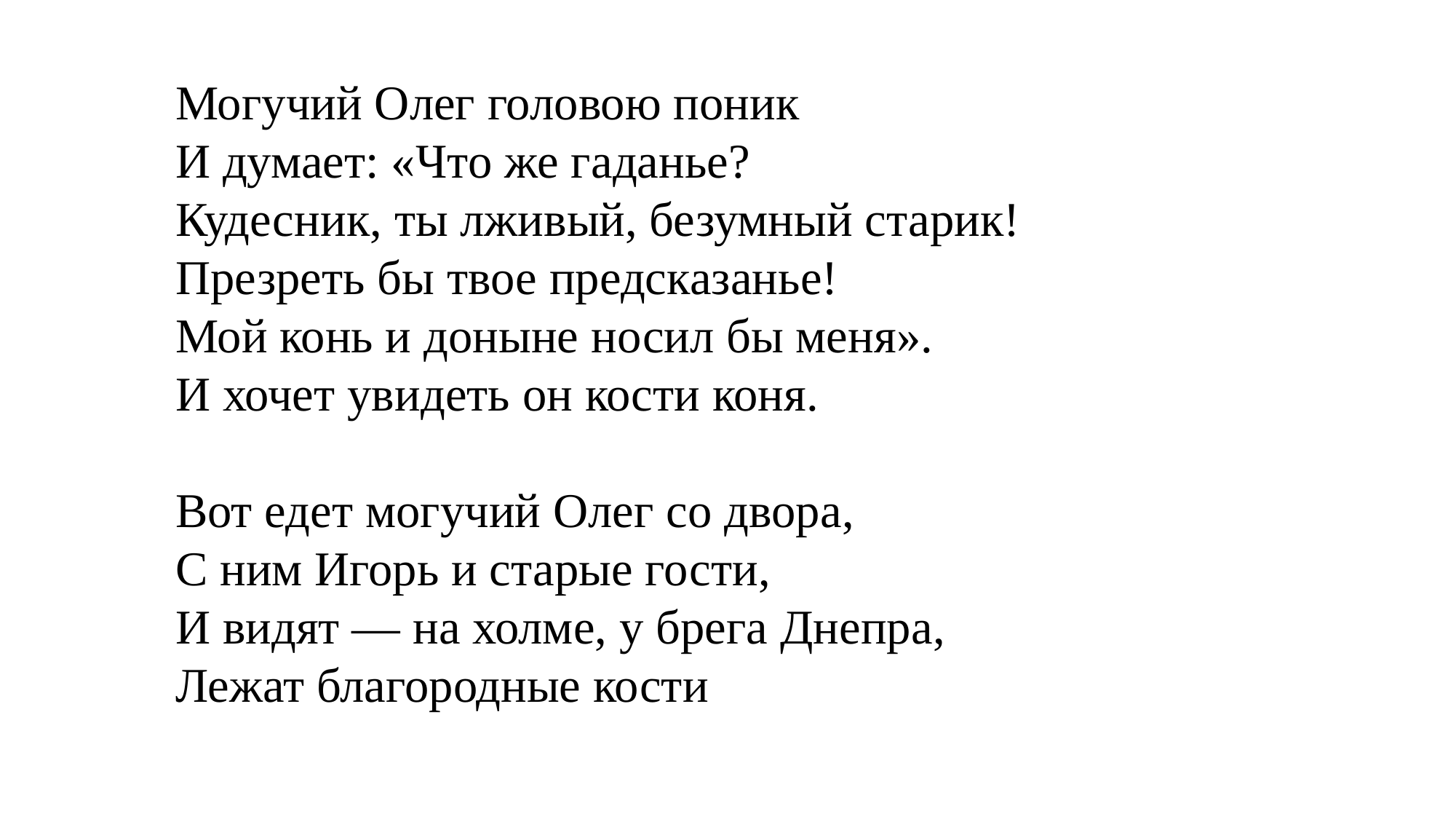

Могучий Олег головою поник
И думает: «Что же гаданье?
Кудесник, ты лживый, безумный старик!
Презреть бы твое предсказанье!
Мой конь и доныне носил бы меня».
И хочет увидеть он кости коня.

Вот едет могучий Олег со двора,
С ним Игорь и старые гости,
И видят — на холме, у брега Днепра,
Лежат благородные кости